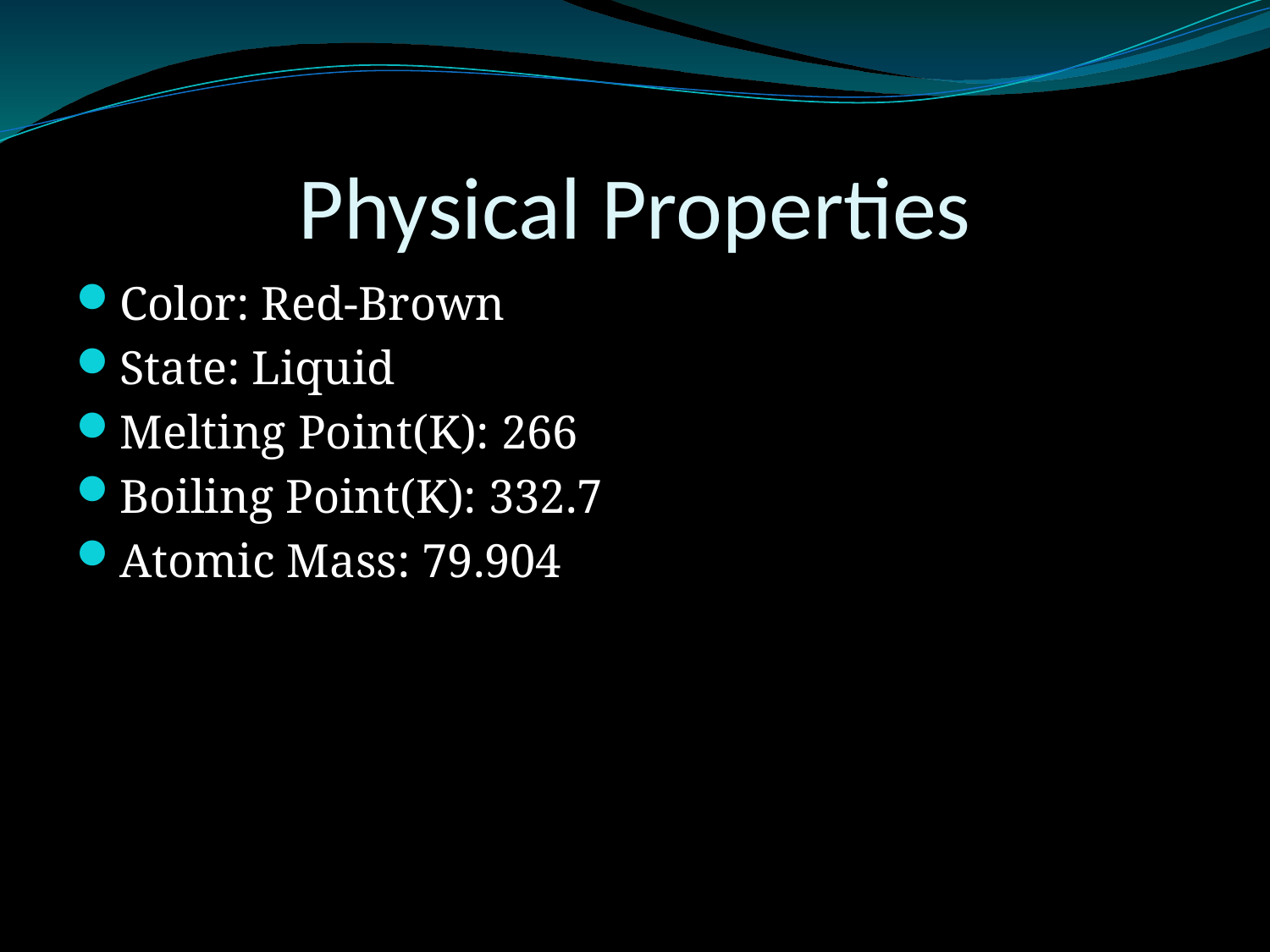

# Physical Properties
Color: Red-Brown
State: Liquid
Melting Point(K): 266
Boiling Point(K): 332.7
Atomic Mass: 79.904